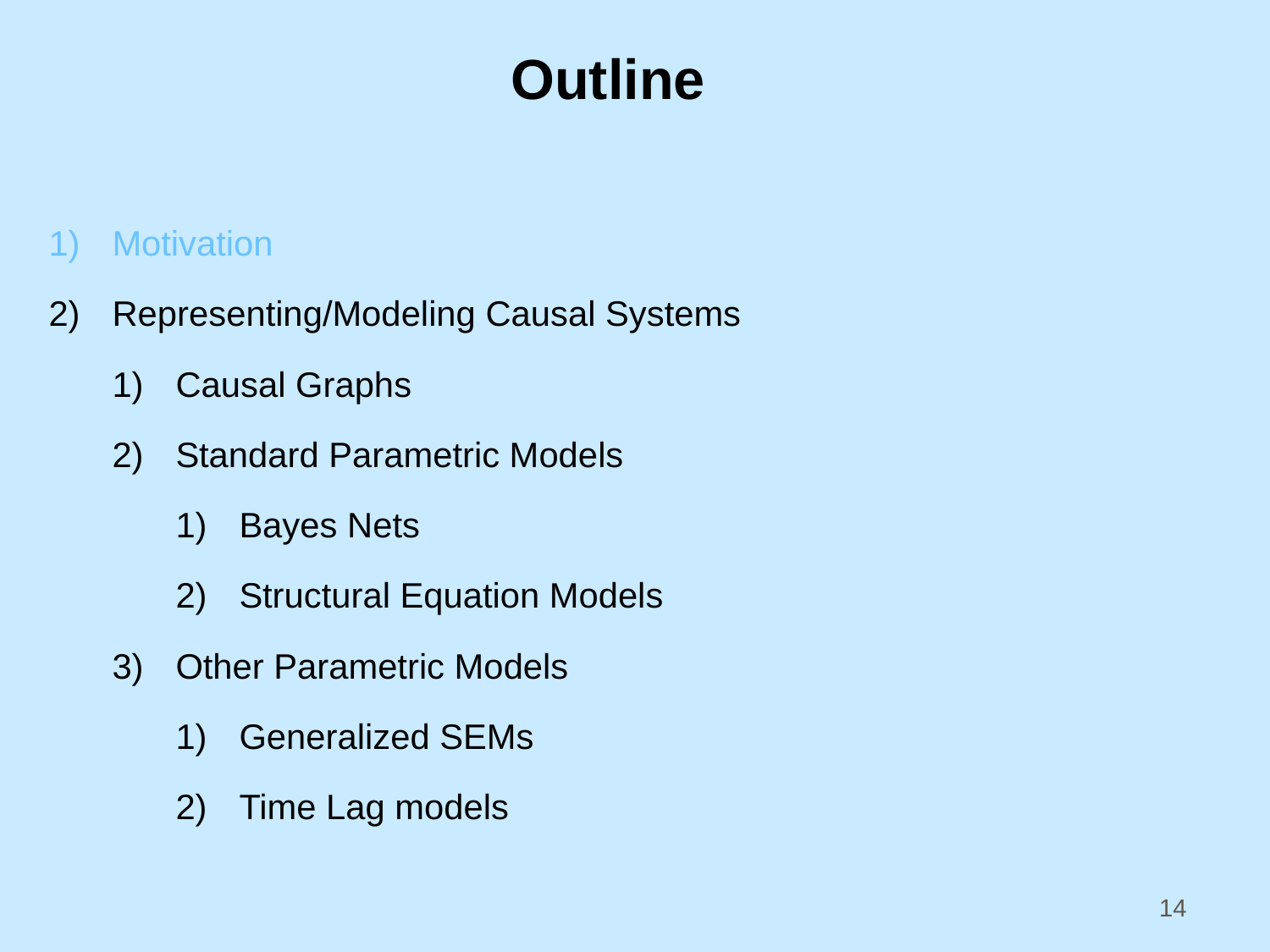

# Outline
Motivation
Representing/Modeling Causal Systems
Causal Graphs
Standard Parametric Models
Bayes Nets
Structural Equation Models
Other Parametric Models
Generalized SEMs
Time Lag models

14